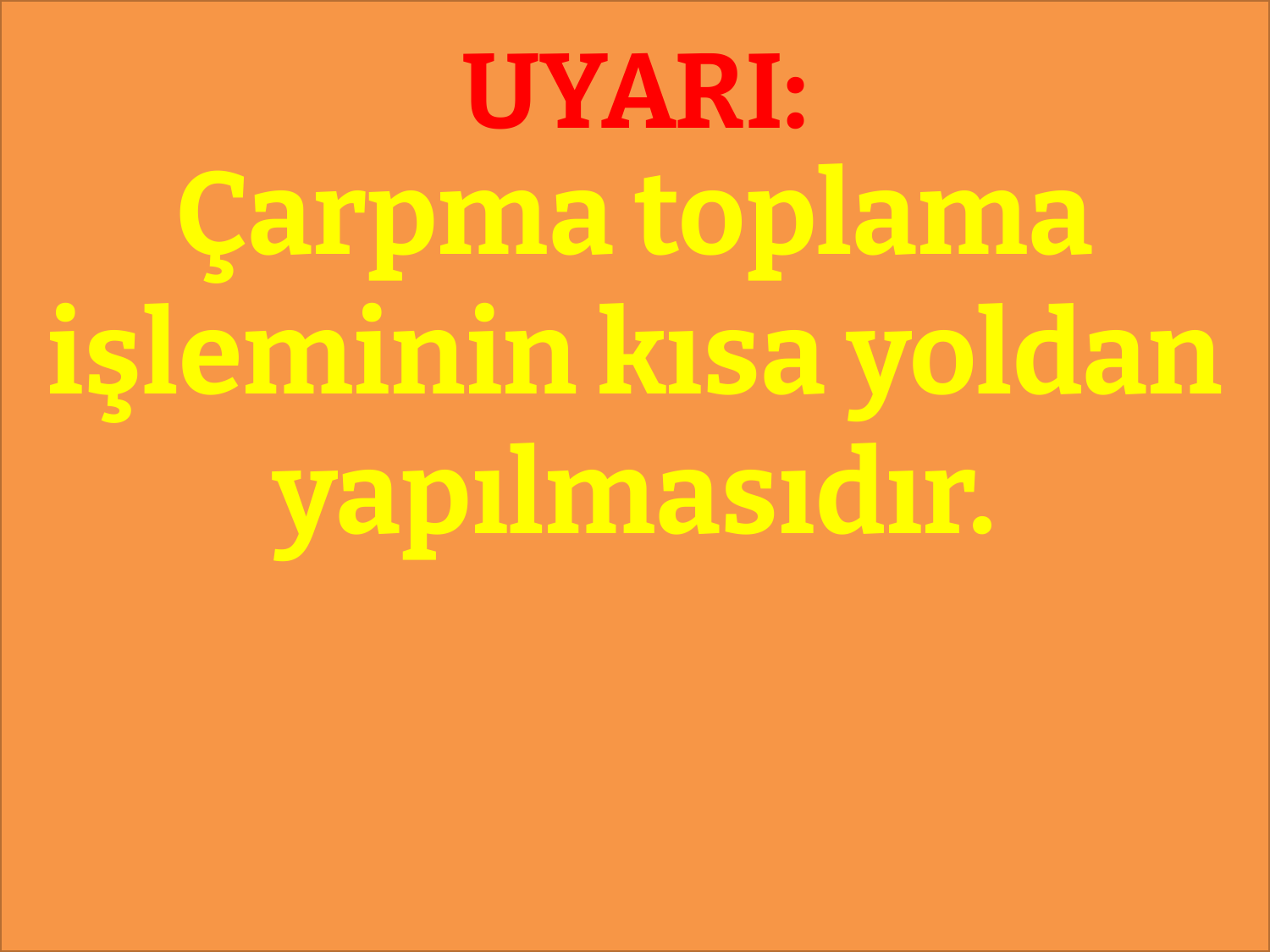

UYARI:
Çarpma toplama işleminin kısa yoldan yapılmasıdır.
#